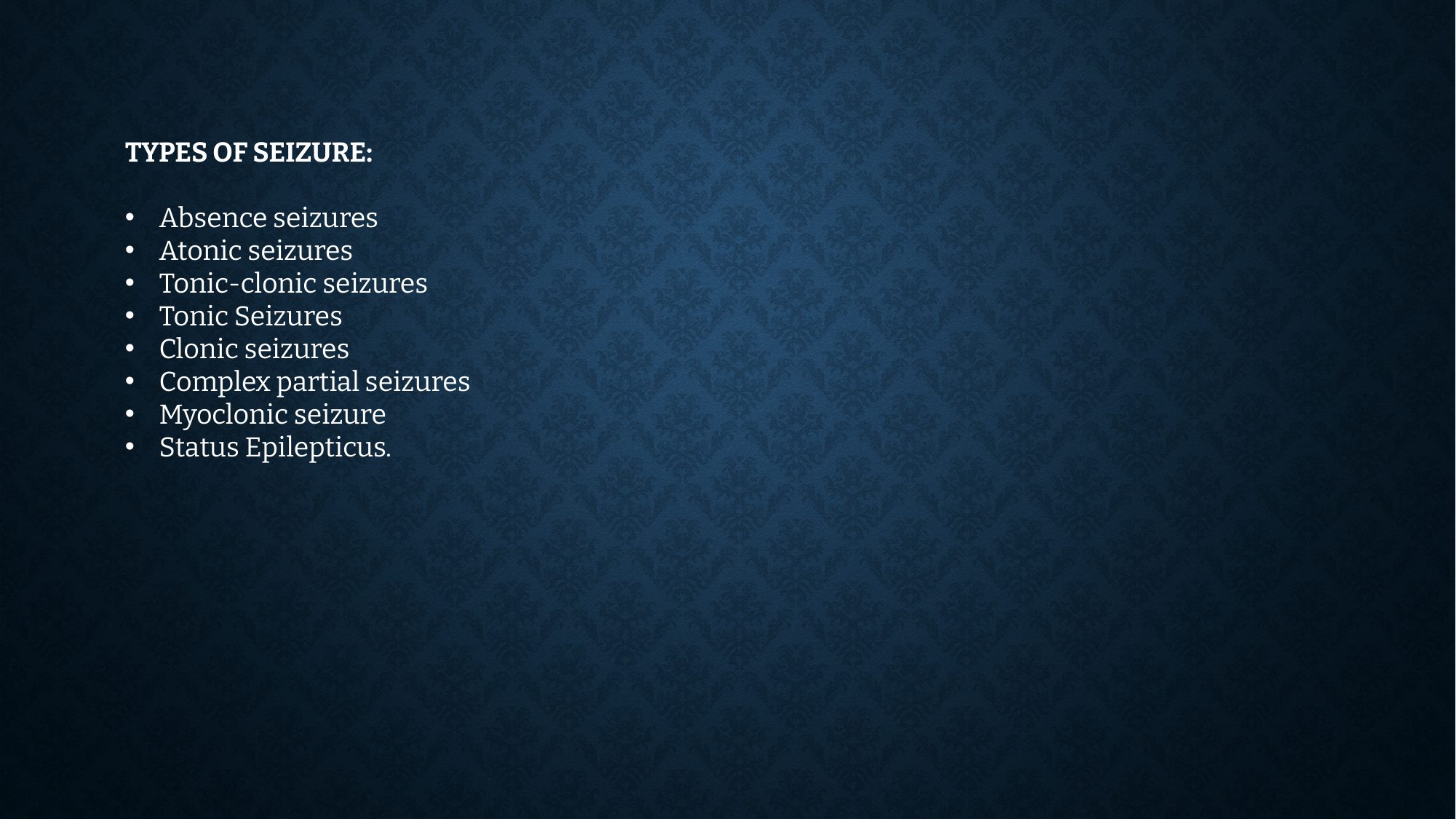

TYPES OF SEIZURE:

Absence seizures
Atonic seizures
Tonic-clonic seizures
Tonic Seizures
Clonic seizures
Complex partial seizures
Myoclonic seizure
Status Epilepticus.